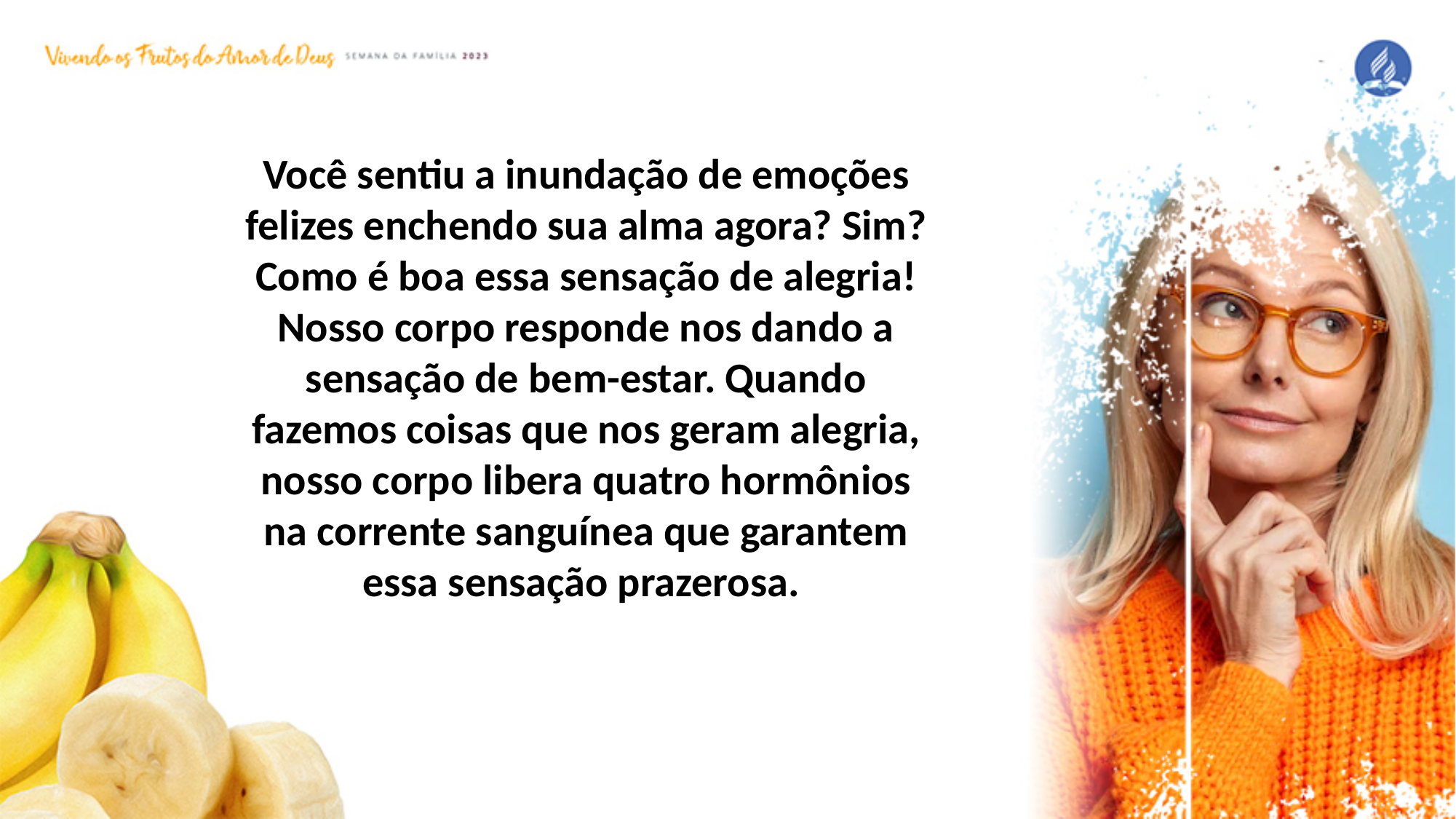

Você sentiu a inundação de emoções felizes enchendo sua alma agora? Sim? Como é boa essa sensação de alegria! Nosso corpo responde nos dando a sensação de bem-estar. Quando fazemos coisas que nos geram alegria, nosso corpo libera quatro hormônios na corrente sanguínea que garantem essa sensação prazerosa.